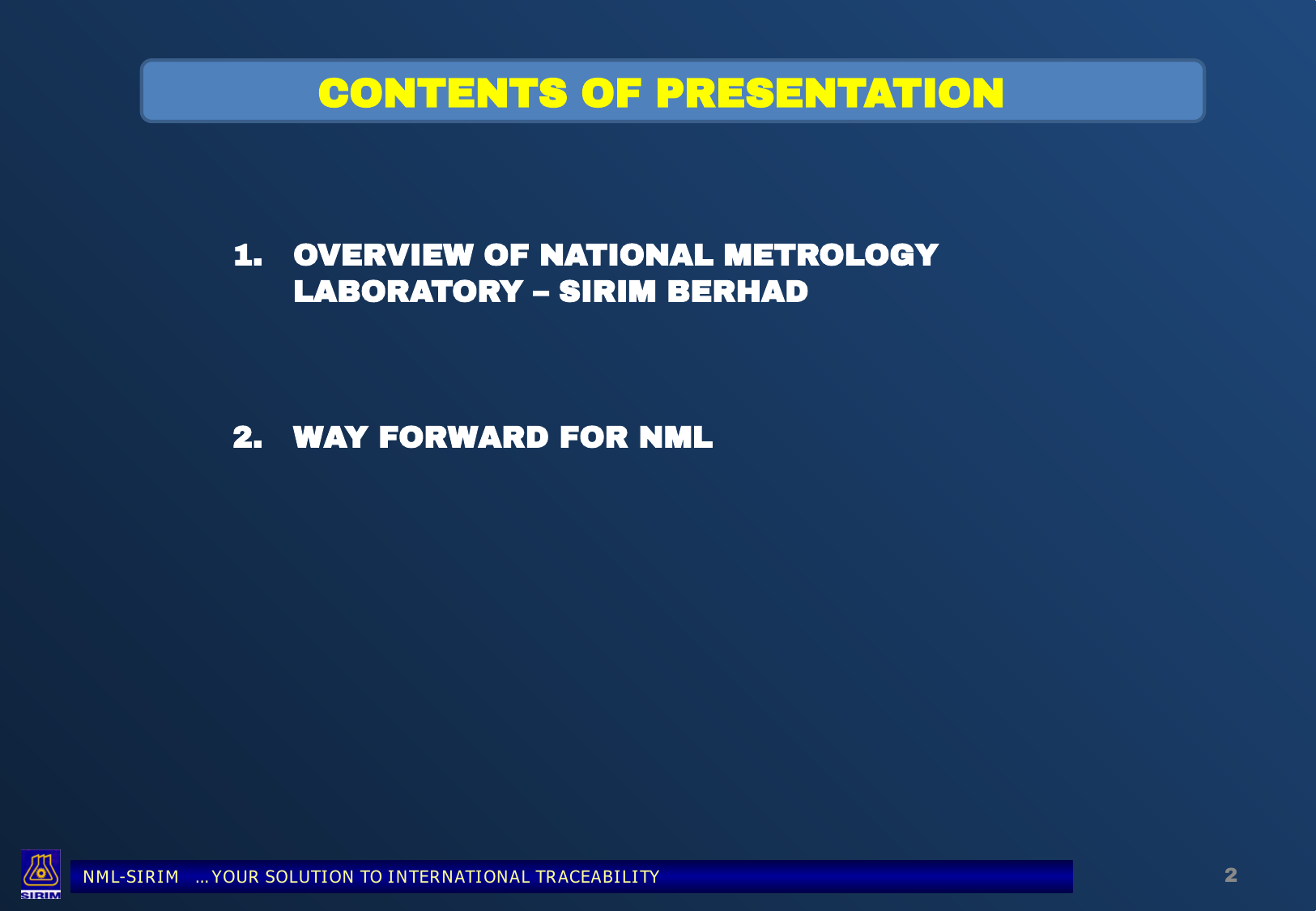

CONTENTS OF PRESENTATION

OVERVIEW OF NATIONAL METROLOGY LABORATORY – SIRIM BERHAD

WAY FORWARD FOR NML